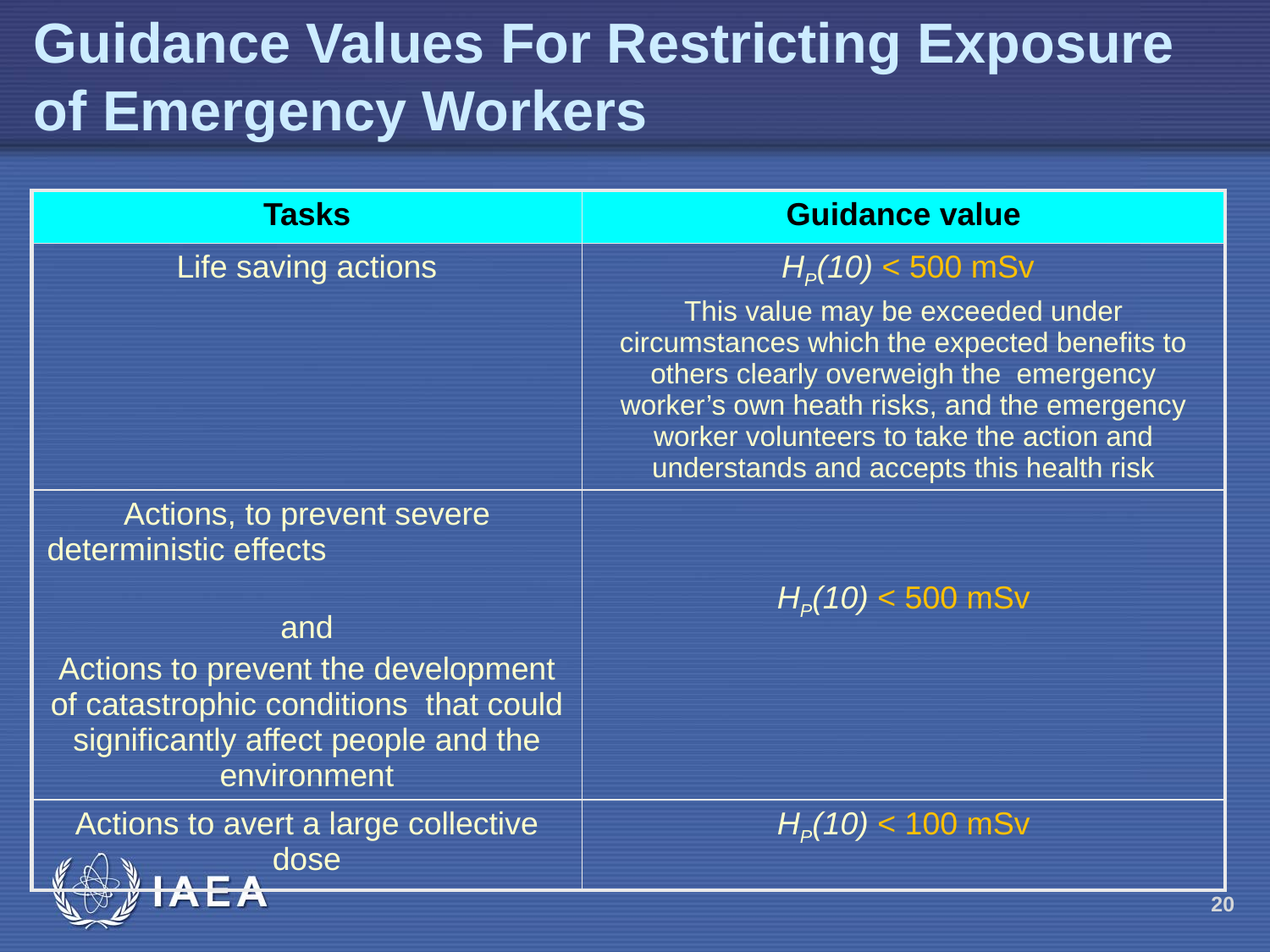

# Guidance Values For Restricting Exposure of Emergency Workers
| Tasks | Guidance value |
| --- | --- |
| Life saving actions | HP(10) < 500 mSv This value may be exceeded under circumstances which the expected benefits to others clearly overweigh the emergency worker’s own heath risks, and the emergency worker volunteers to take the action and understands and accepts this health risk |
| Actions, to prevent severe deterministic effects and Actions to prevent the development of catastrophic conditions that could significantly affect people and the environment | HP(10) < 500 mSv |
| Actions to avert a large collective dose | HP(10) < 100 mSv |
20